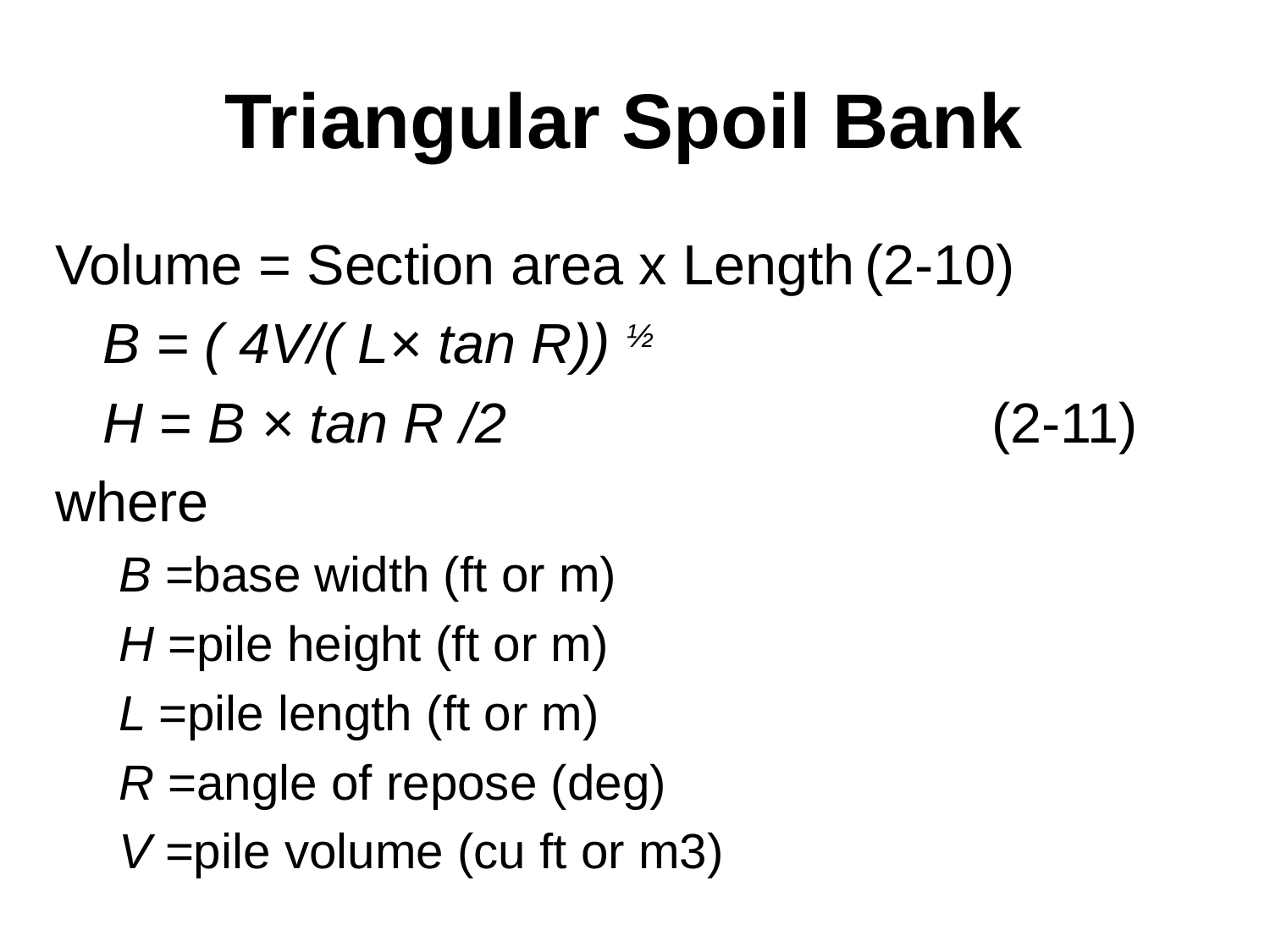

# Triangular Spoil Bank
Volume = Section area x Length	(2-10)
	B = ( 4V/( L× tan R)) ½
	H = B × tan R /2 				(2-11)
where
B =base width (ft or m)
H =pile height (ft or m)
L =pile length (ft or m)
R =angle of repose (deg)
V =pile volume (cu ft or m3)